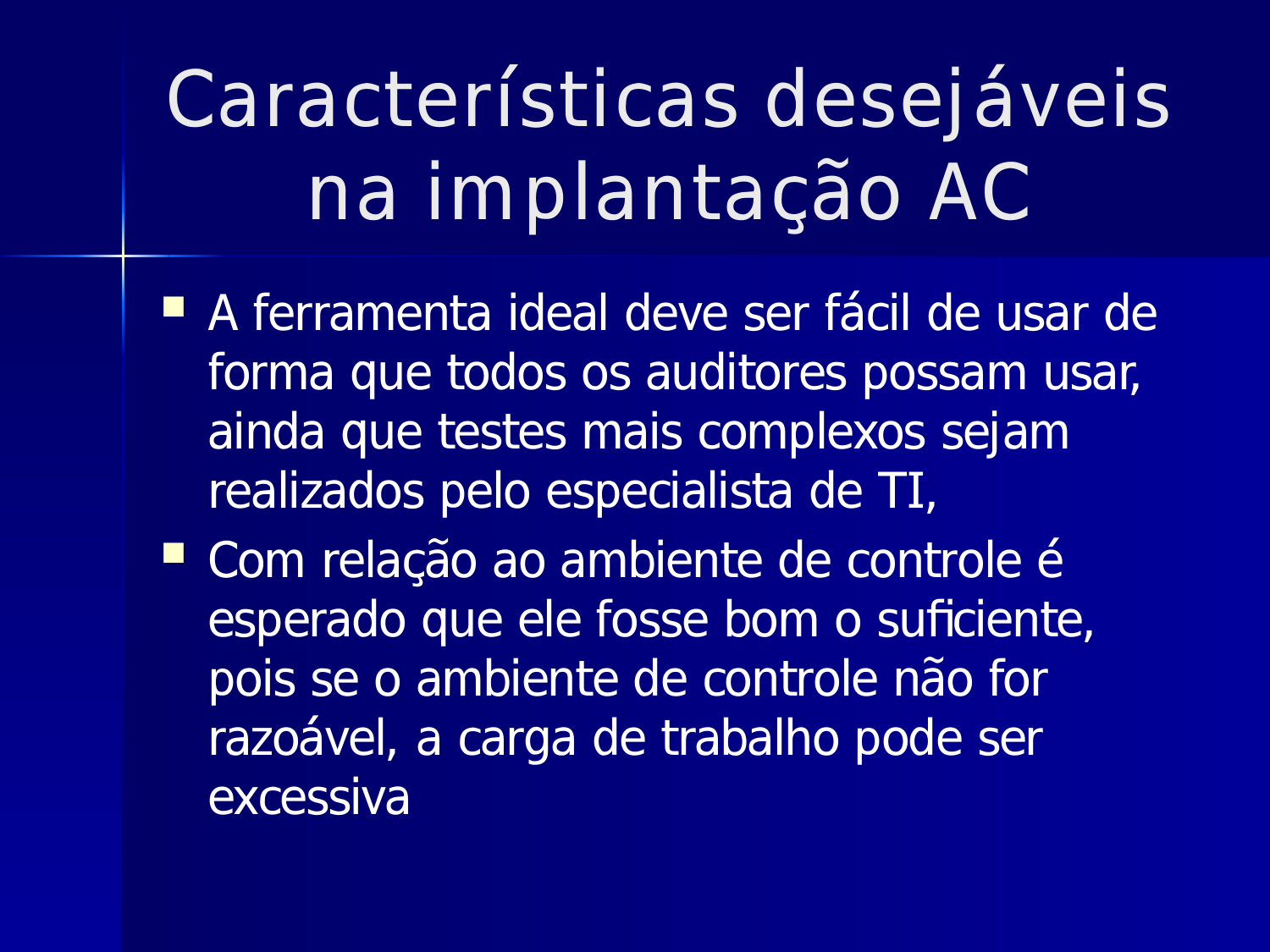

# Características desejáveis na implantação AC
A ferramenta ideal deve ser fácil de usar de forma que todos os auditores possam usar, ainda que testes mais complexos sejam realizados pelo especialista de TI,
Com relação ao ambiente de controle é esperado que ele fosse bom o suficiente, pois se o ambiente de controle não for razoável, a carga de trabalho pode ser excessiva